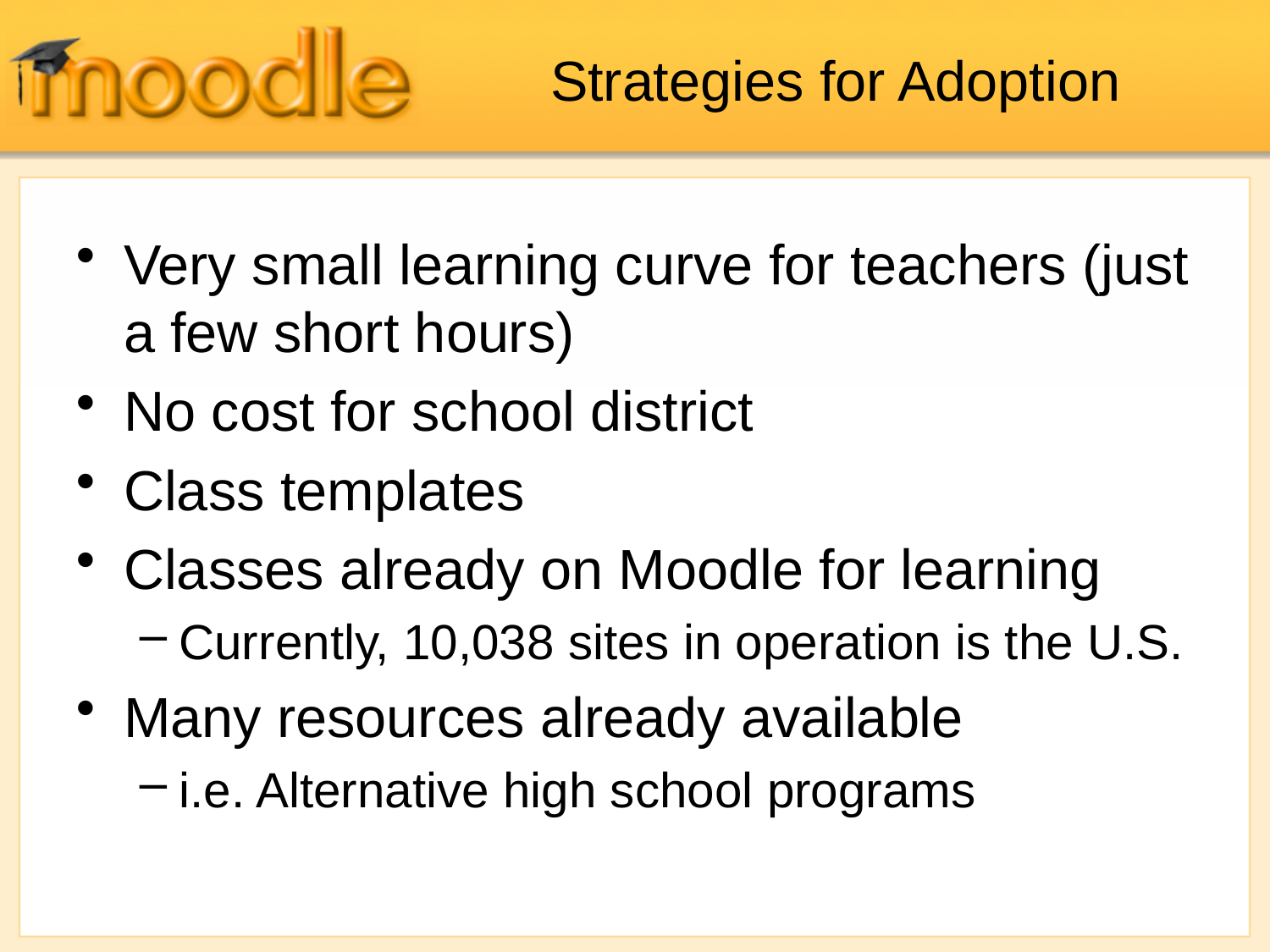

# Strategies for Adoption
Very small learning curve for teachers (just a few short hours)
No cost for school district
Class templates
Classes already on Moodle for learning
Currently, 10,038 sites in operation is the U.S.
Many resources already available
i.e. Alternative high school programs